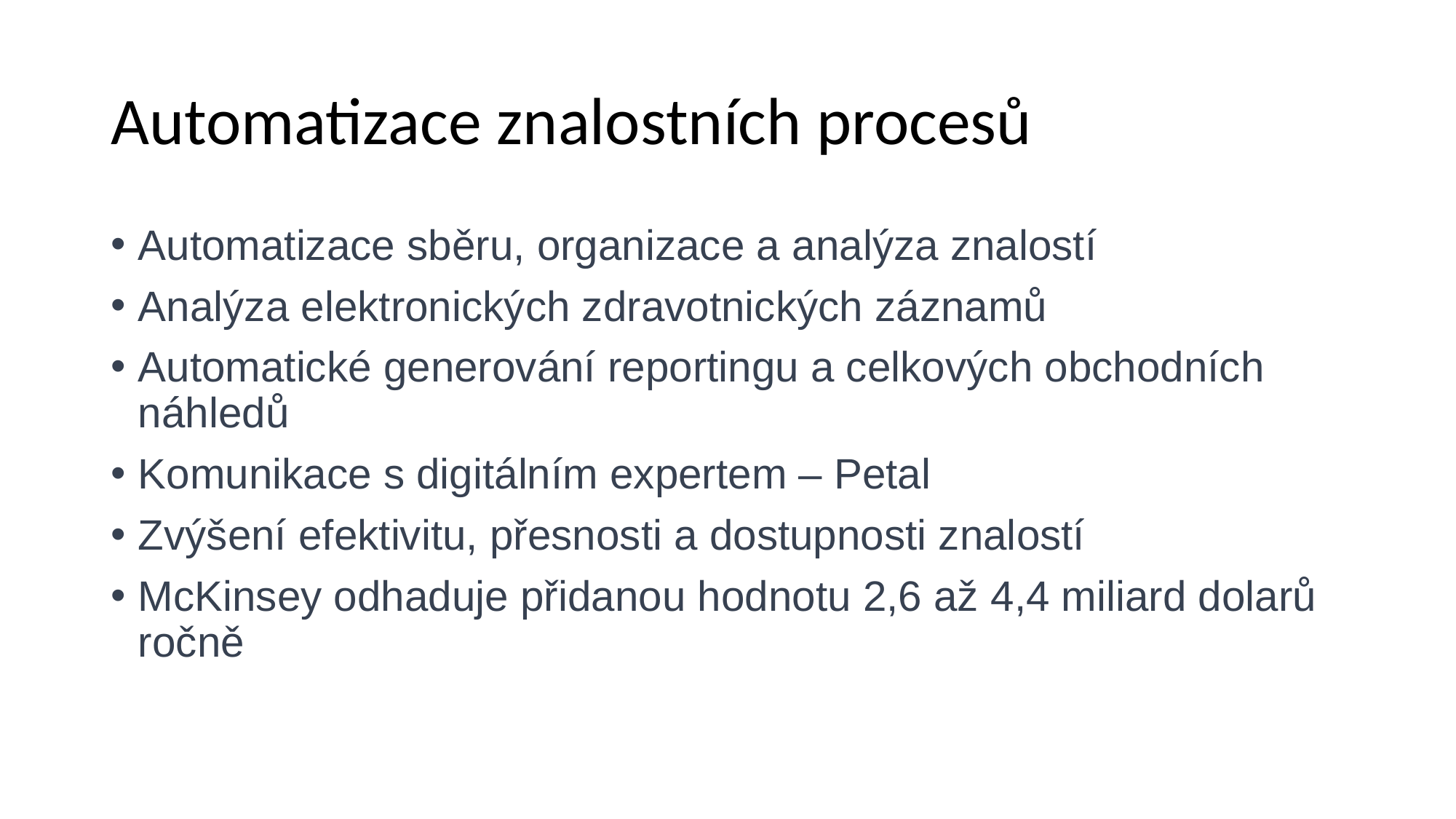

# Automatizace znalostních procesů
Automatizace sběru, organizace a analýza znalostí
Analýza elektronických zdravotnických záznamů
Automatické generování reportingu a celkových obchodních náhledů
Komunikace s digitálním expertem – Petal
Zvýšení efektivitu, přesnosti a dostupnosti znalostí
McKinsey odhaduje přidanou hodnotu 2,6 až 4,4 miliard dolarů ročně